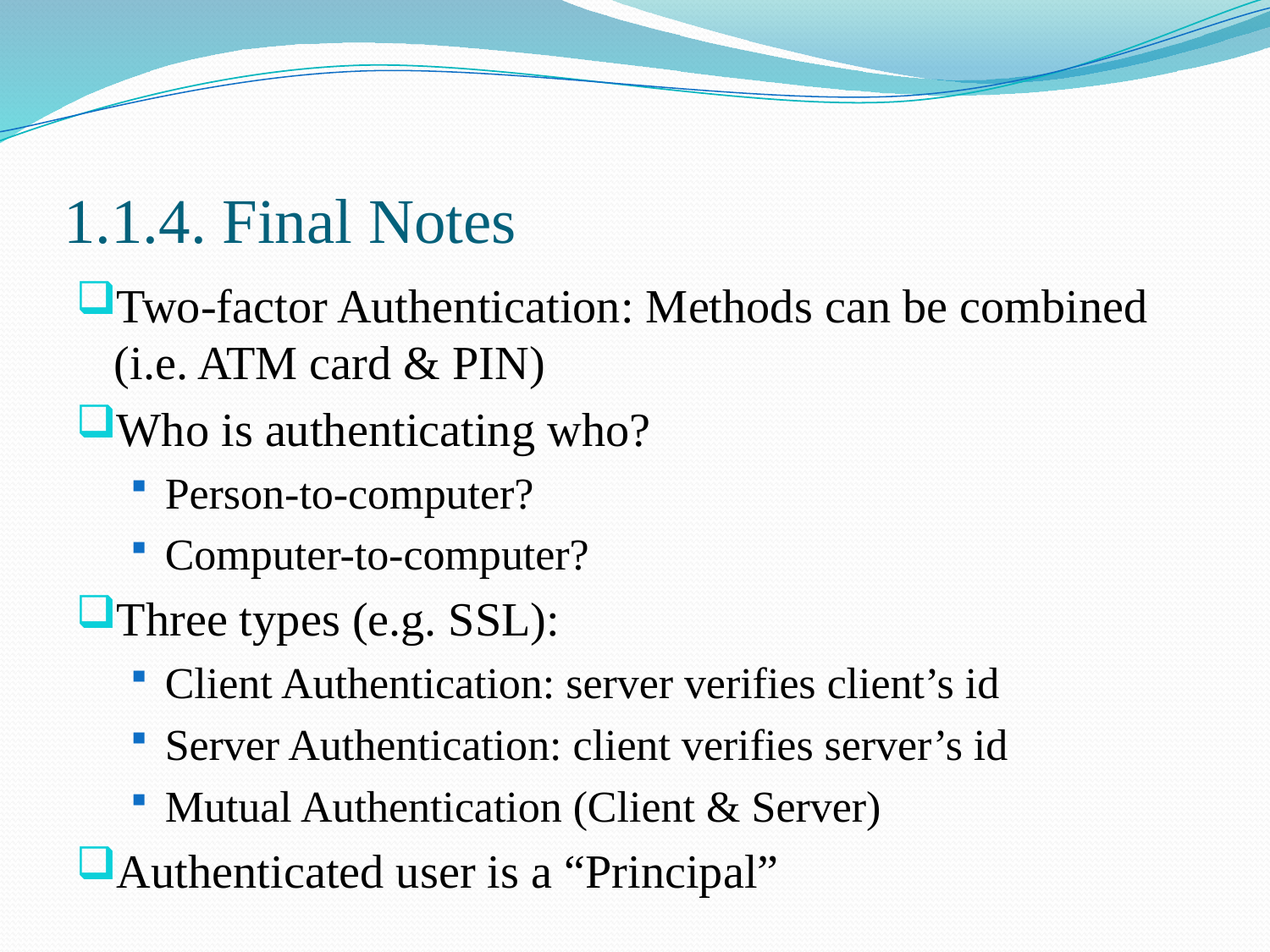

# 1.1.4. Final Notes
Two-factor Authentication: Methods can be combined (i.e. ATM card & PIN)
Who is authenticating who?
Person-to-computer?
Computer-to-computer?
Three types (e.g. SSL):
Client Authentication: server verifies client’s id
Server Authentication: client verifies server’s id
Mutual Authentication (Client & Server)
Authenticated user is a “Principal”